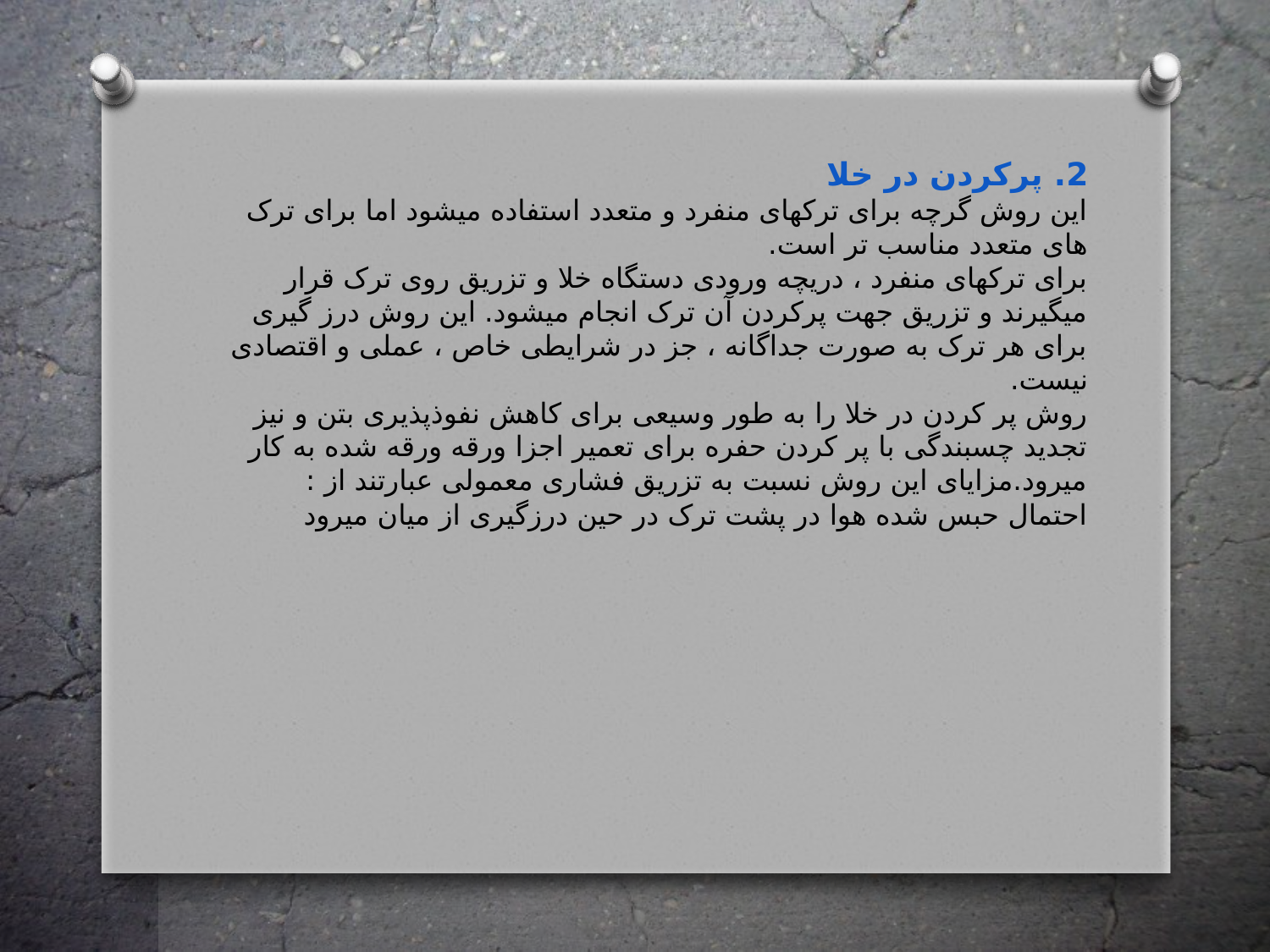

2. پرکردن در خلا
این روش گرچه برای ترکهای منفرد و متعدد استفاده میشود اما برای ترک های متعدد مناسب تر است.
برای ترکهای منفرد ، دریچه ورودی دستگاه خلا و تزریق روی ترک قرار میگیرند و تزریق جهت پرکردن آن ترک انجام میشود. این روش درز گیری برای هر ترک به صورت جداگانه ، جز در شرایطی خاص ، عملی و اقتصادی نیست.
روش پر کردن در خلا را به طور وسیعی برای کاهش نفوذپذیری بتن و نیز تجدید چسبندگی با پر کردن حفره برای تعمیر اجزا ورقه ورقه شده به کار میرود.مزایای این روش نسبت به تزریق فشاری معمولی عبارتند از :
احتمال حبس شده هوا در پشت ترک در حین درزگیری از میان میرود